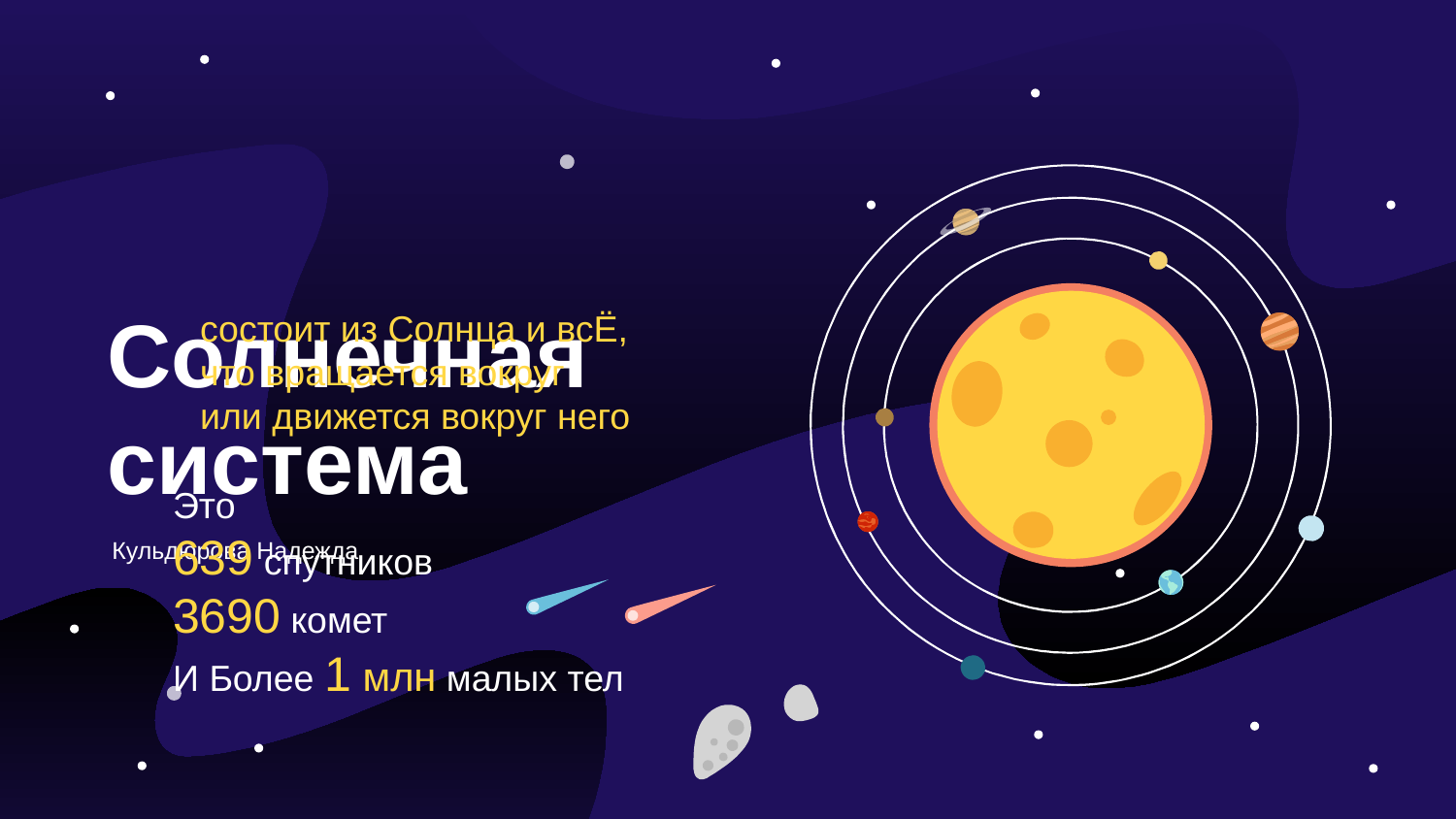

# Солнечная система

состоит из Солнца и всЁ,
что вращается вокруг
или движется вокруг него

Это
639 спутников
3690 комет
И Более 1 млн малых тел

Кульдюрова Надежда